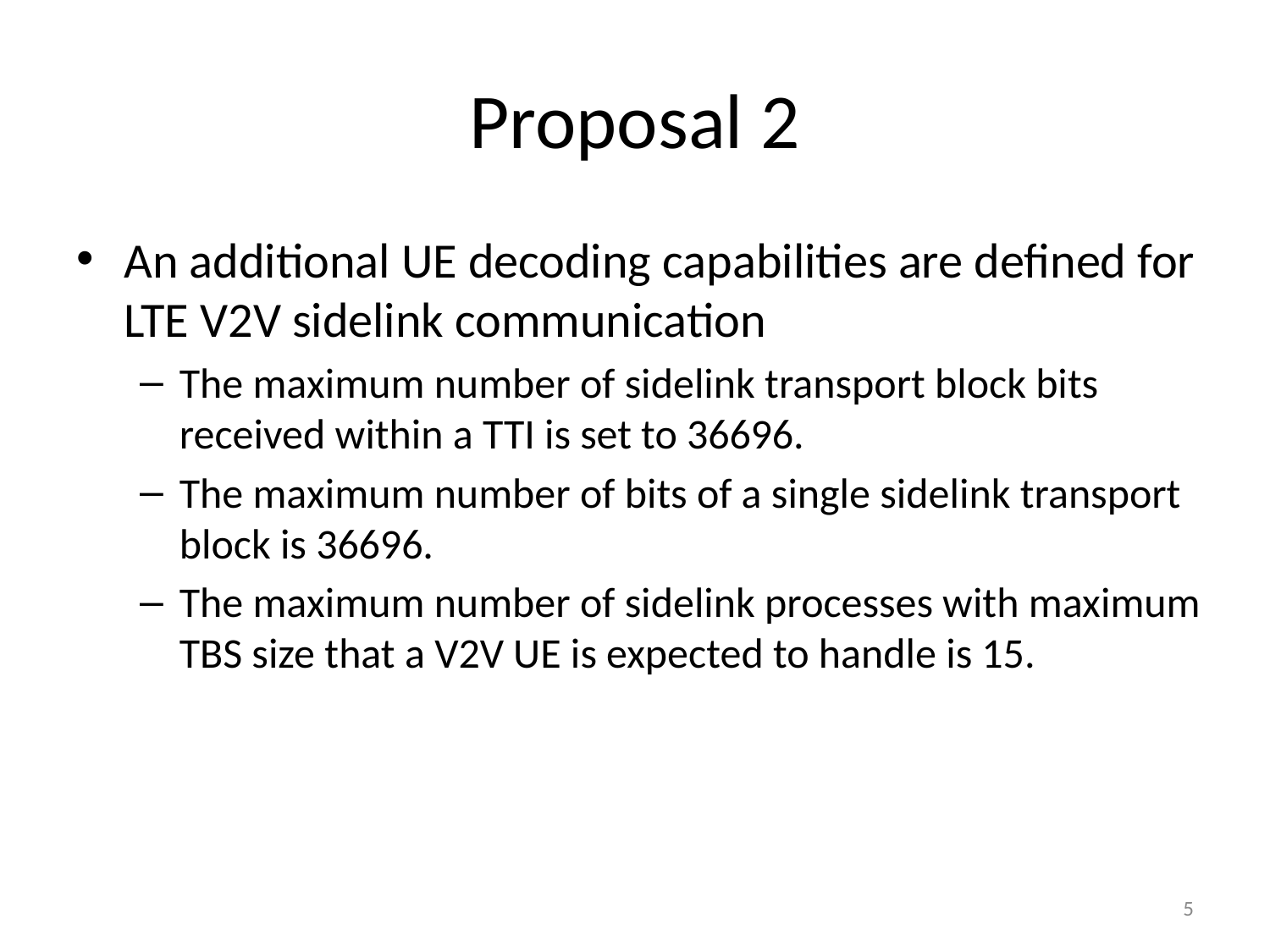

# Proposal 2
An additional UE decoding capabilities are defined for LTE V2V sidelink communication
The maximum number of sidelink transport block bits received within a TTI is set to 36696.
The maximum number of bits of a single sidelink transport block is 36696.
The maximum number of sidelink processes with maximum TBS size that a V2V UE is expected to handle is 15.

5